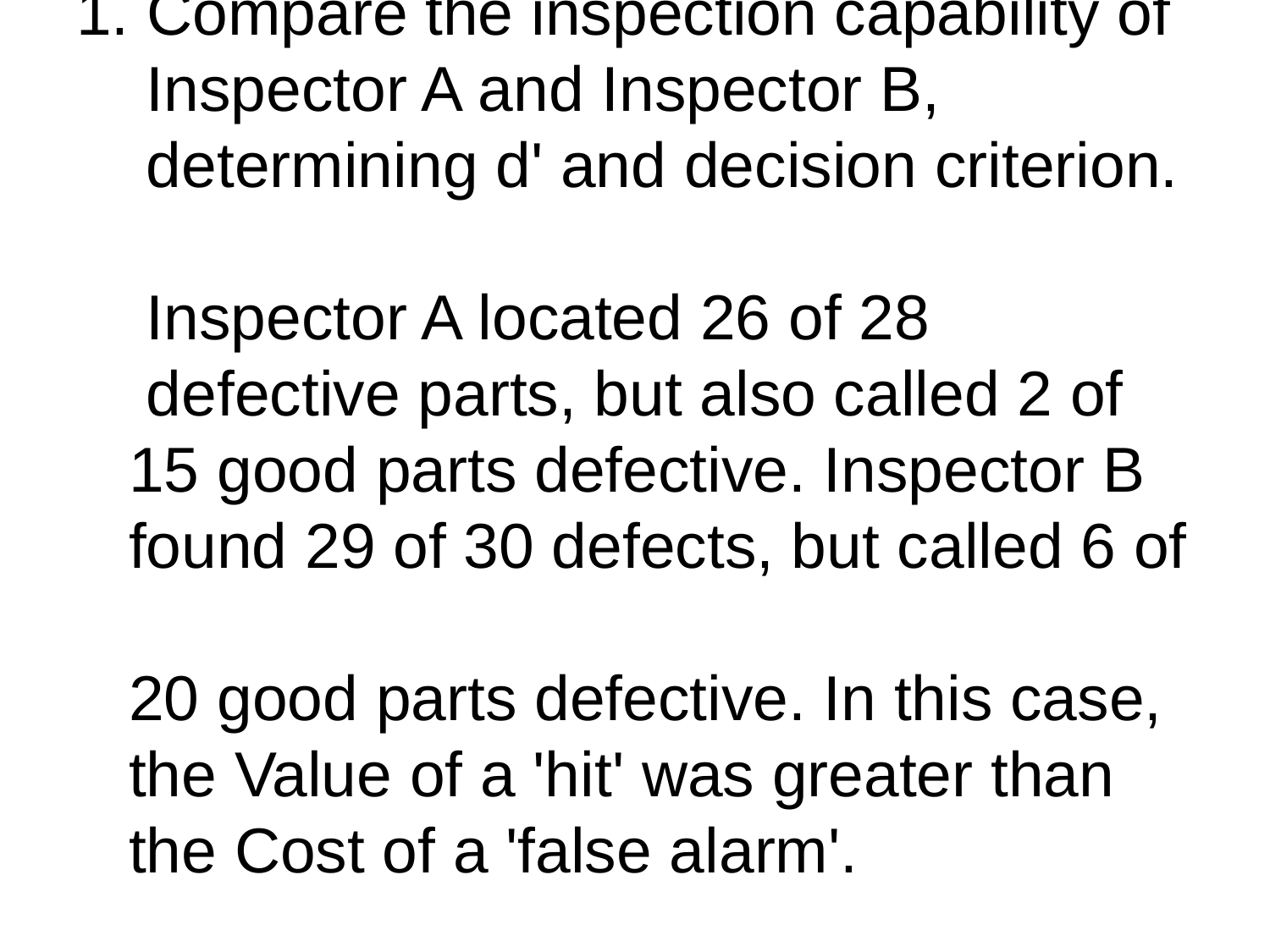

1. Compare the inspection capability of
    Inspector A and Inspector B,
    determining d' and decision criterion.
    Inspector A located 26 of 28
    defective parts, but also called 2 of
   15 good parts defective. Inspector B
   found 29 of 30 defects, but called 6 of
   20 good parts defective. In this case,
   the Value of a 'hit' was greater than
   the Cost of a 'false alarm'.